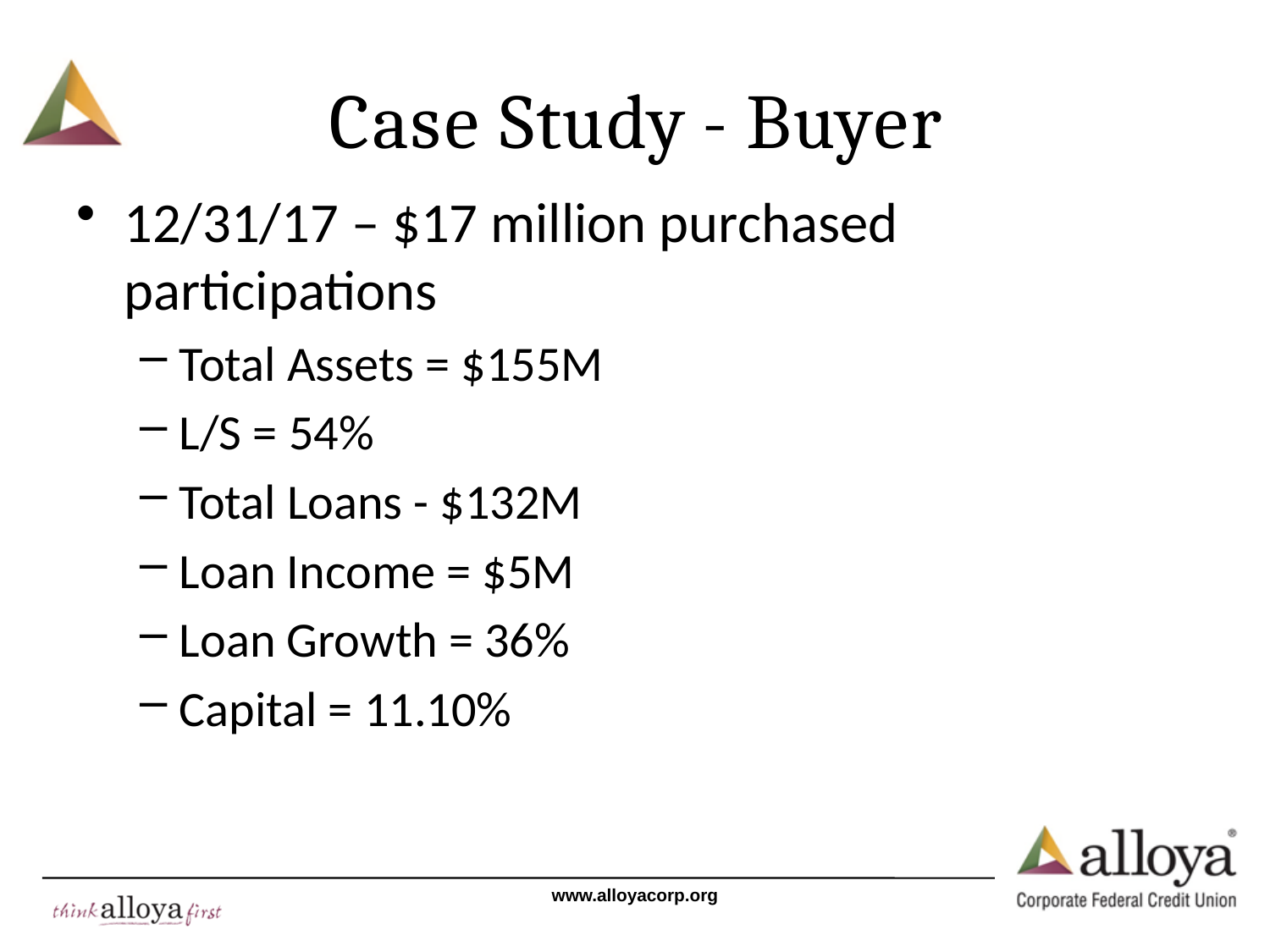

# Case Study - Buyer
12/31/17 – $17 million purchased participations
Total Assets = $155M
L/S = 54%
Total Loans - $132M
Loan Income = $5M
Loan Growth = 36%
Capital = 11.10%